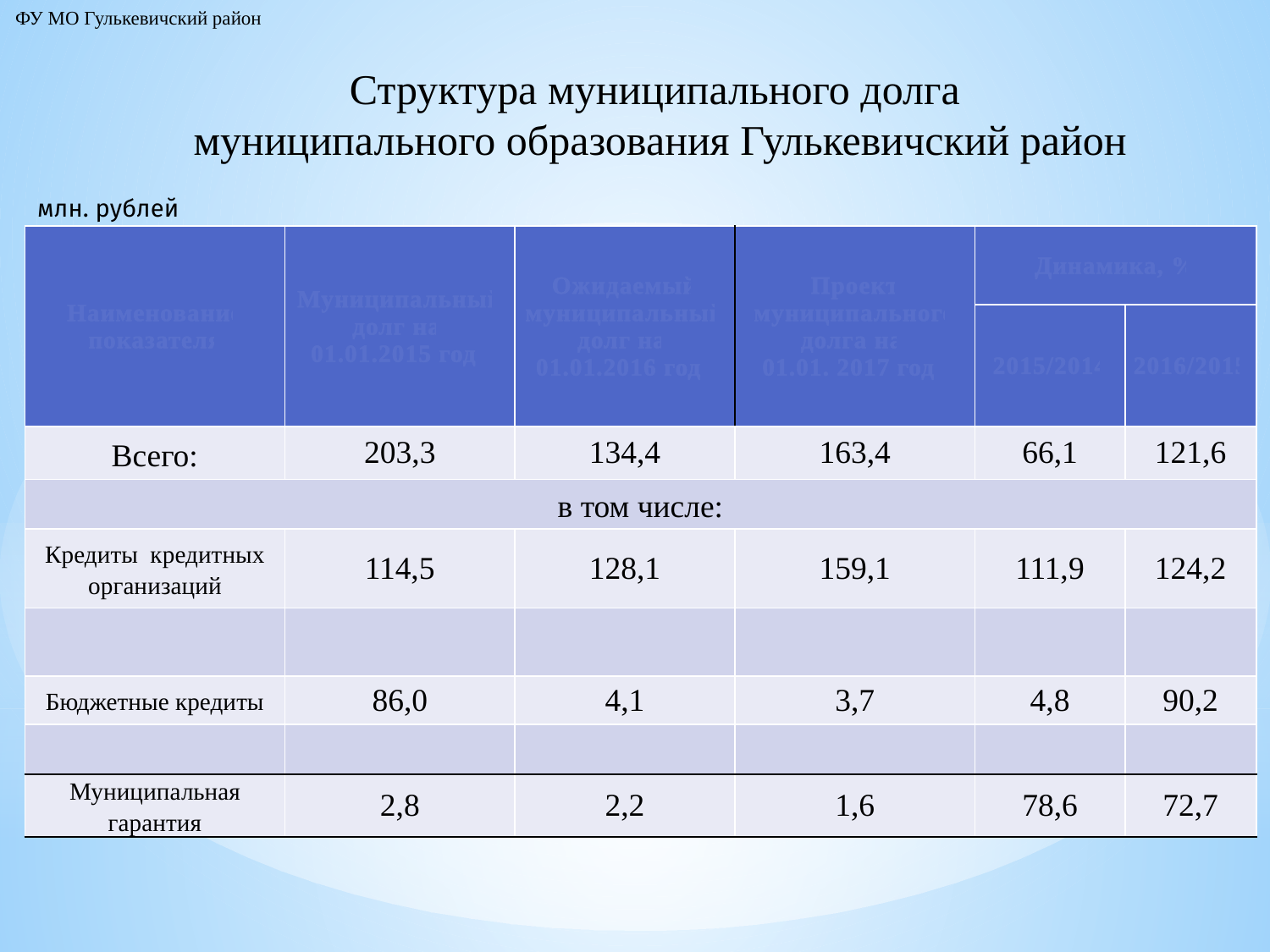

ФУ МО Гулькевичский район
Структура муниципального долга
муниципального образования Гулькевичский район
млн. рублей
| Наименование показателя | Муниципальный долг на 01.01.2015 года | Ожидаемый муниципальный долг на 01.01.2016 года | Проект муниципального долга на 01.01. 2017 года | Динамика, % |  |
| --- | --- | --- | --- | --- | --- |
|  |  |  |  | 2015/2014 | 2016/2015 |
| Всего: | 203,3 | 134,4 | 163,4 | 66,1 | 121,6 |
| в том числе: |  |  |  |  |  |
| Кредиты кредитных организаций | 114,5 | 128,1 | 159,1 | 111,9 | 124,2 |
|  |  |  |  |  |  |
| Бюджетные кредиты | 86,0 | 4,1 | 3,7 | 4,8 | 90,2 |
|  |  |  |  |  |  |
| Муниципальная гарантия | 2,8 | 2,2 | 1,6 | 78,6 | 72,7 |